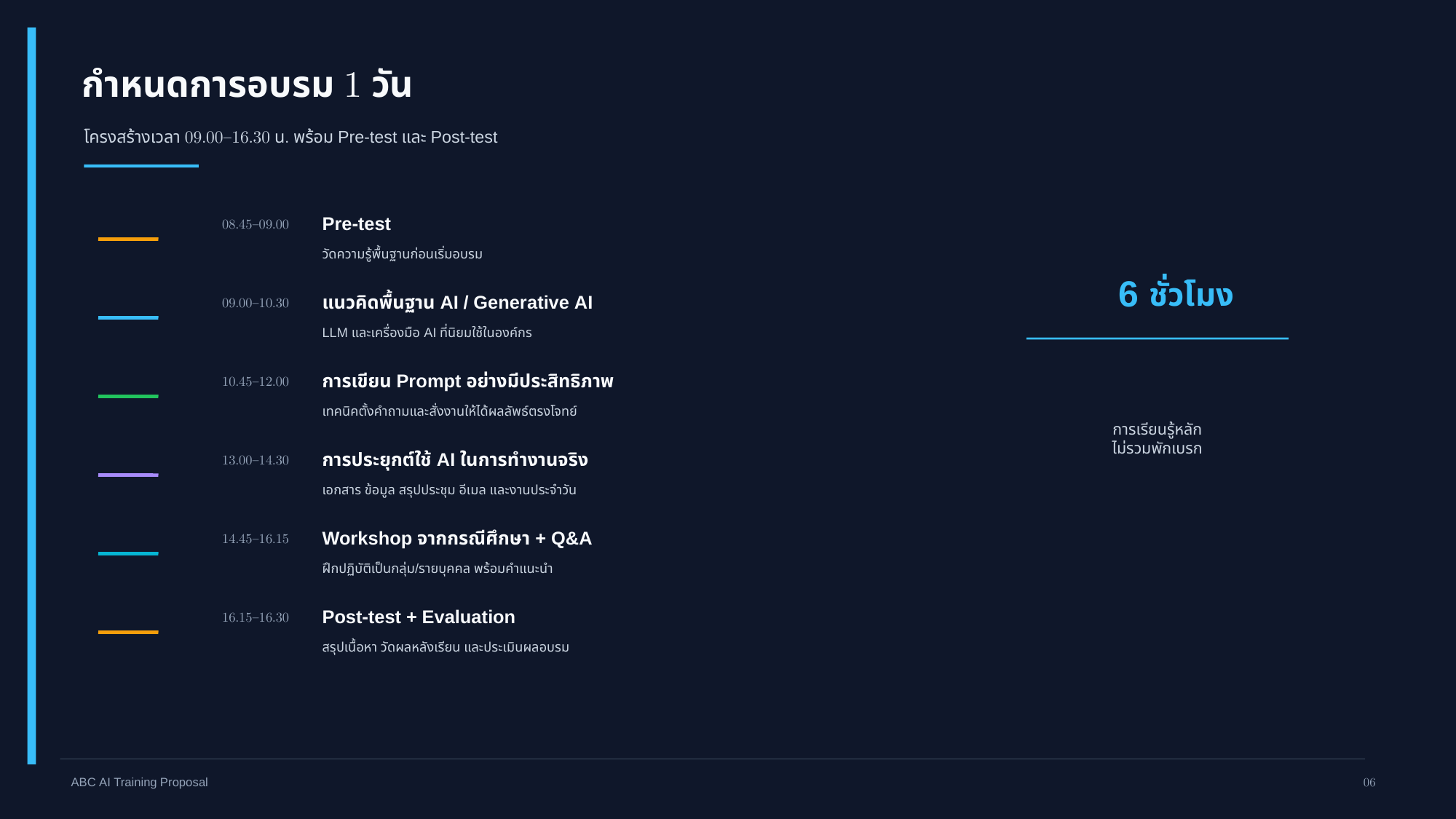

กำหนดการอบรม 1 วัน
โครงสร้างเวลา 09.00–16.30 น. พร้อม Pre-test และ Post-test

Pre-test
08.45–09.00

วัดความรู้พื้นฐานก่อนเริ่มอบรม
6
ชั่วโมง
แนวคิดพื้นฐาน AI / Generative AI
09.00–10.30

LLM และเครื่องมือ AI ที่นิยมใช้ในองค์กร

การเขียน Prompt อย่างมีประสิทธิภาพ
การเรียนรู้หลัก
ไม่รวมพักเบรก
10.45–12.00

เทคนิคตั้งคำถามและสั่งงานให้ได้ผลลัพธ์ตรงโจทย์
การประยุกต์ใช้ AI ในการทำงานจริง
13.00–14.30

เอกสาร ข้อมูล สรุปประชุม อีเมล และงานประจำวัน
Workshop จากกรณีศึกษา + Q&A
14.45–16.15

ฝึกปฏิบัติเป็นกลุ่ม/รายบุคคล พร้อมคำแนะนำ
Post-test + Evaluation
16.15–16.30

สรุปเนื้อหา วัดผลหลังเรียน และประเมินผลอบรม

ABC AI Training Proposal
06